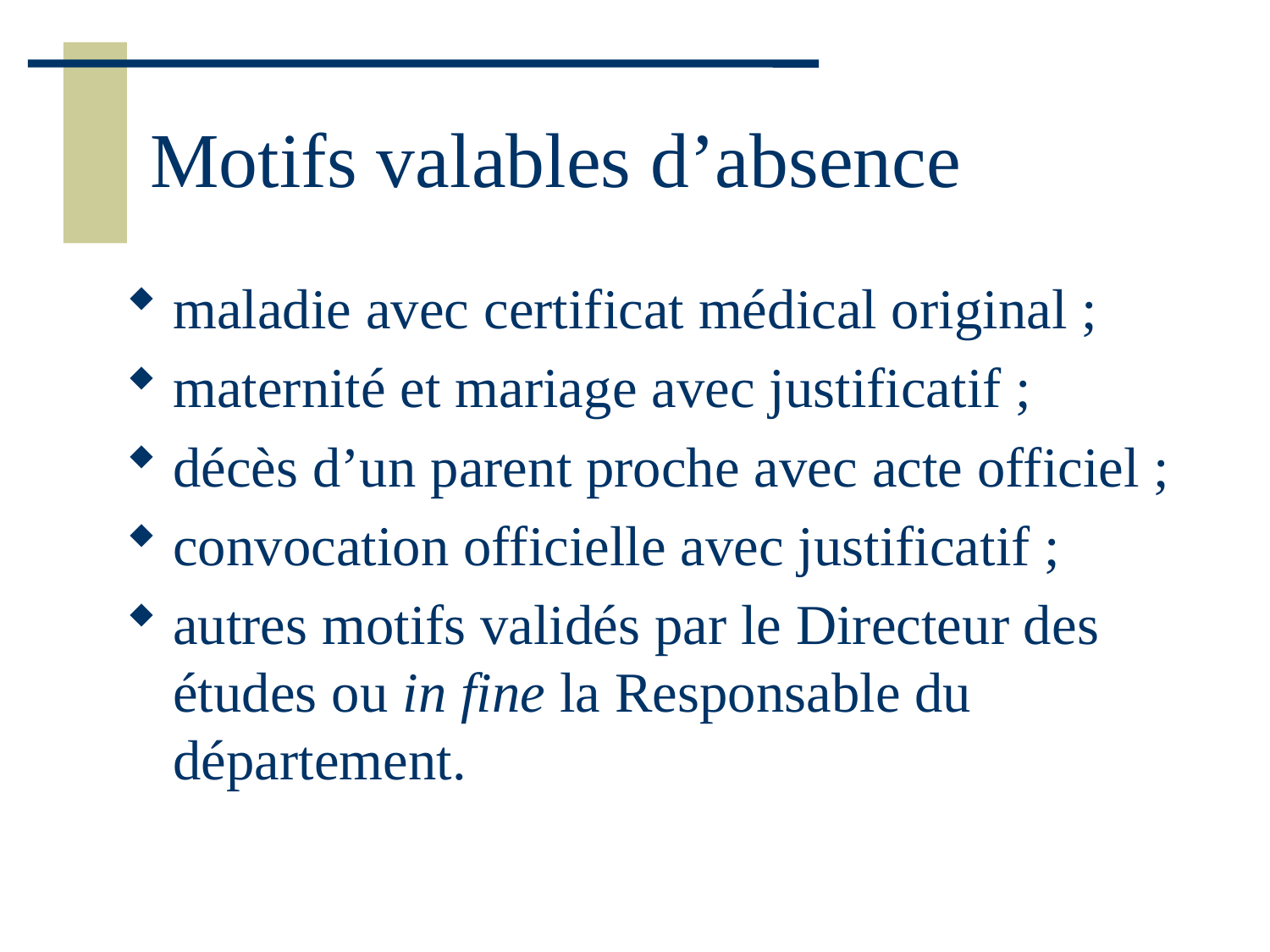

# Motifs valables d’absence
maladie avec certificat médical original ;
maternité et mariage avec justificatif ;
décès d’un parent proche avec acte officiel ;
convocation officielle avec justificatif ;
autres motifs validés par le Directeur des études ou in fine la Responsable du département.